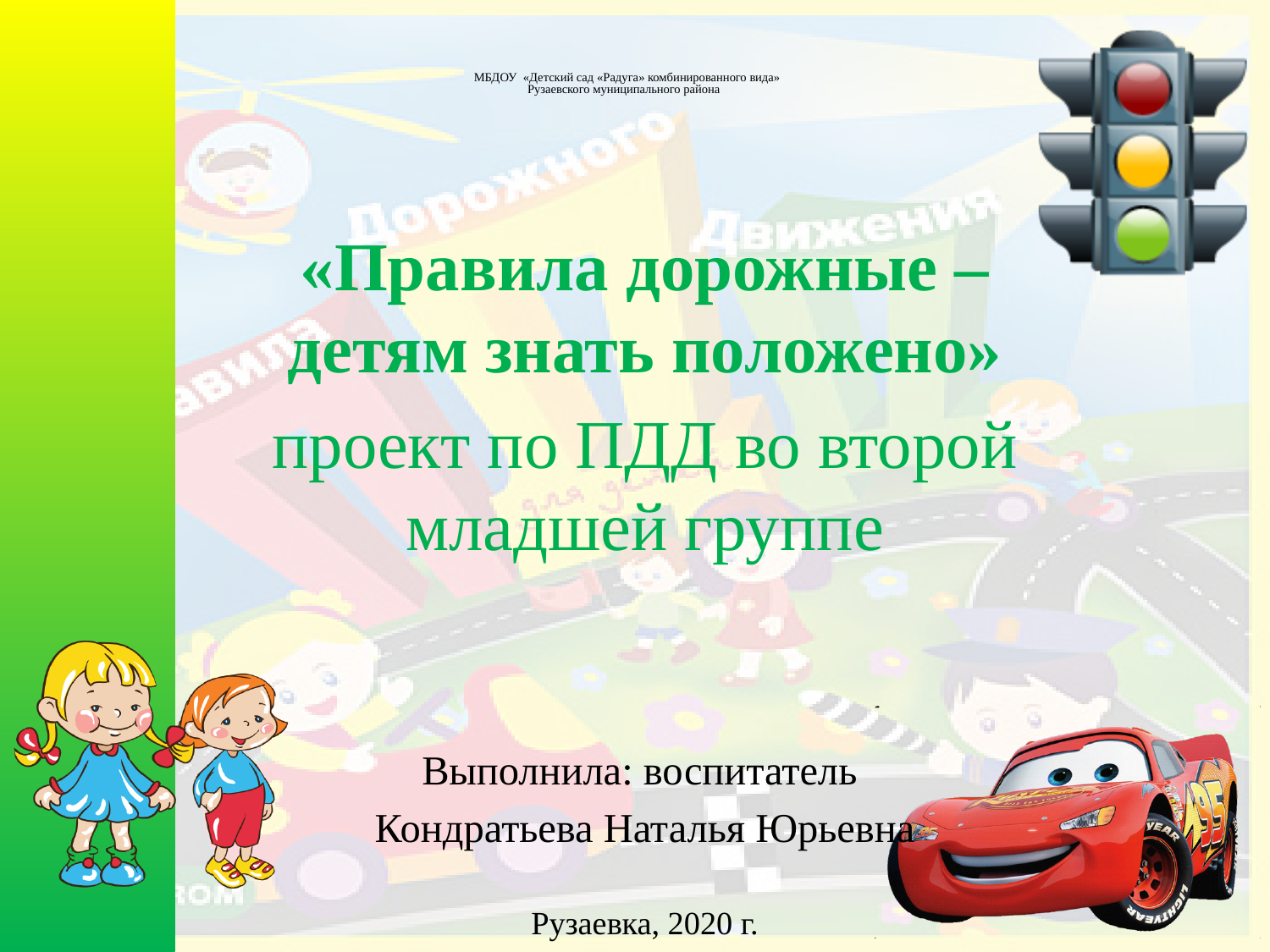

# МБДОУ  «Детский сад «Радуга» комбинированного вида» Рузаевского муниципального района
«Правила дорожные – детям знать положено»
проект по ПДД во второй младшей группе

Выполнила: воспитатель
Кондратьева Наталья Юрьевна

Рузаевка, 2020 г.